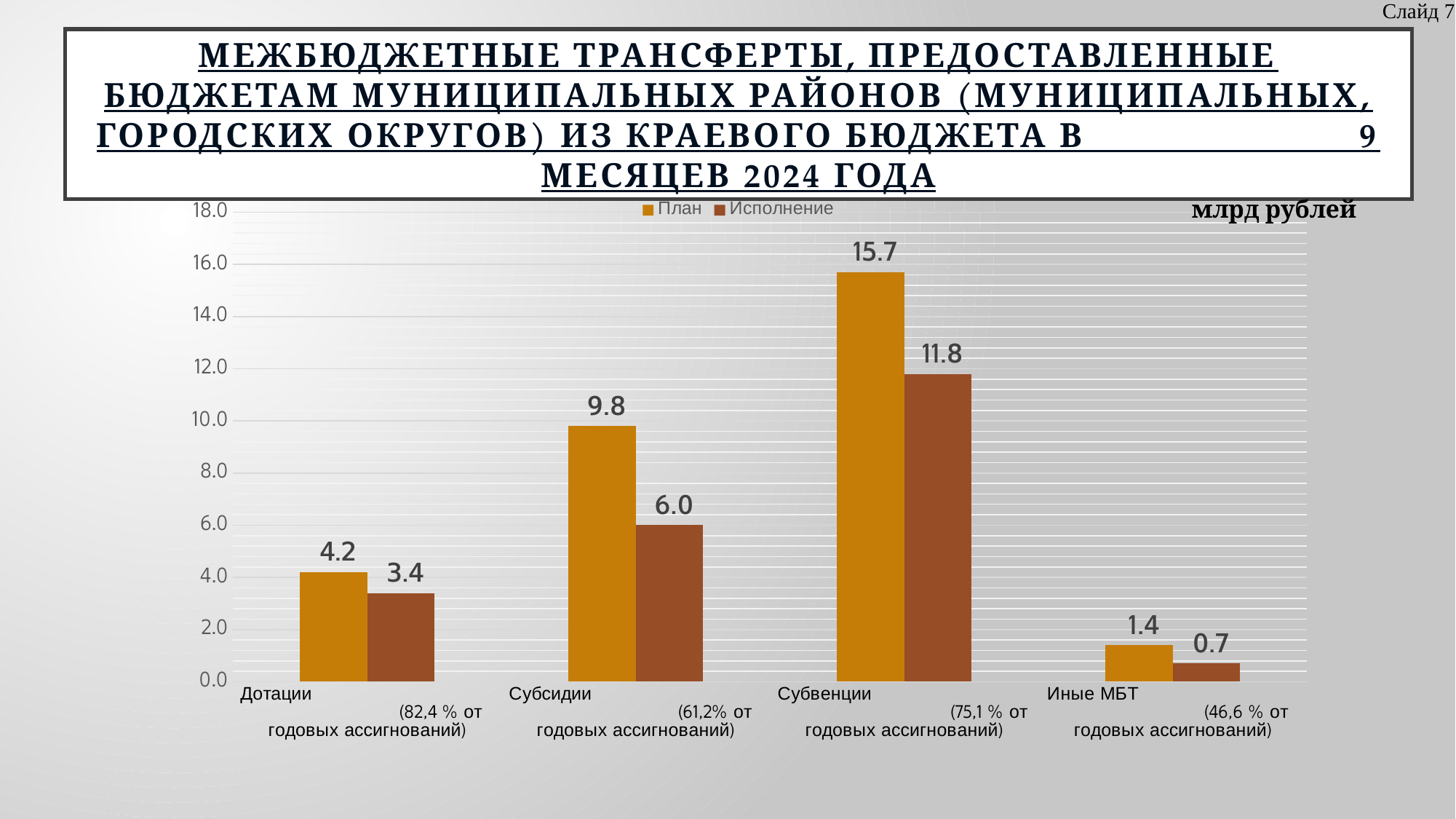

Слайд 7
# Межбюджетные трансферты, предоставленные бюджетам муниципальных районов (муниципальных, городских округов) из краевого бюджета в                        9 месяцев 2024 года

### Chart

| Category | План | Исполнение |
|---|---|---|
| Дотации                                                           (82,4 % от годовых ассигнований) | 4.2 | 3.4 |
| Субсидии                                                           (61,2% от годовых ассигнований) | 9.8 | 6.0 |
| Субвенции                                                           (75,1 % от годовых ассигнований) | 15.7 | 11.8 |
| Иные МБТ                                                       (46,6 % от годовых ассигнований) | 1.4 | 0.7 |
млрд рублей